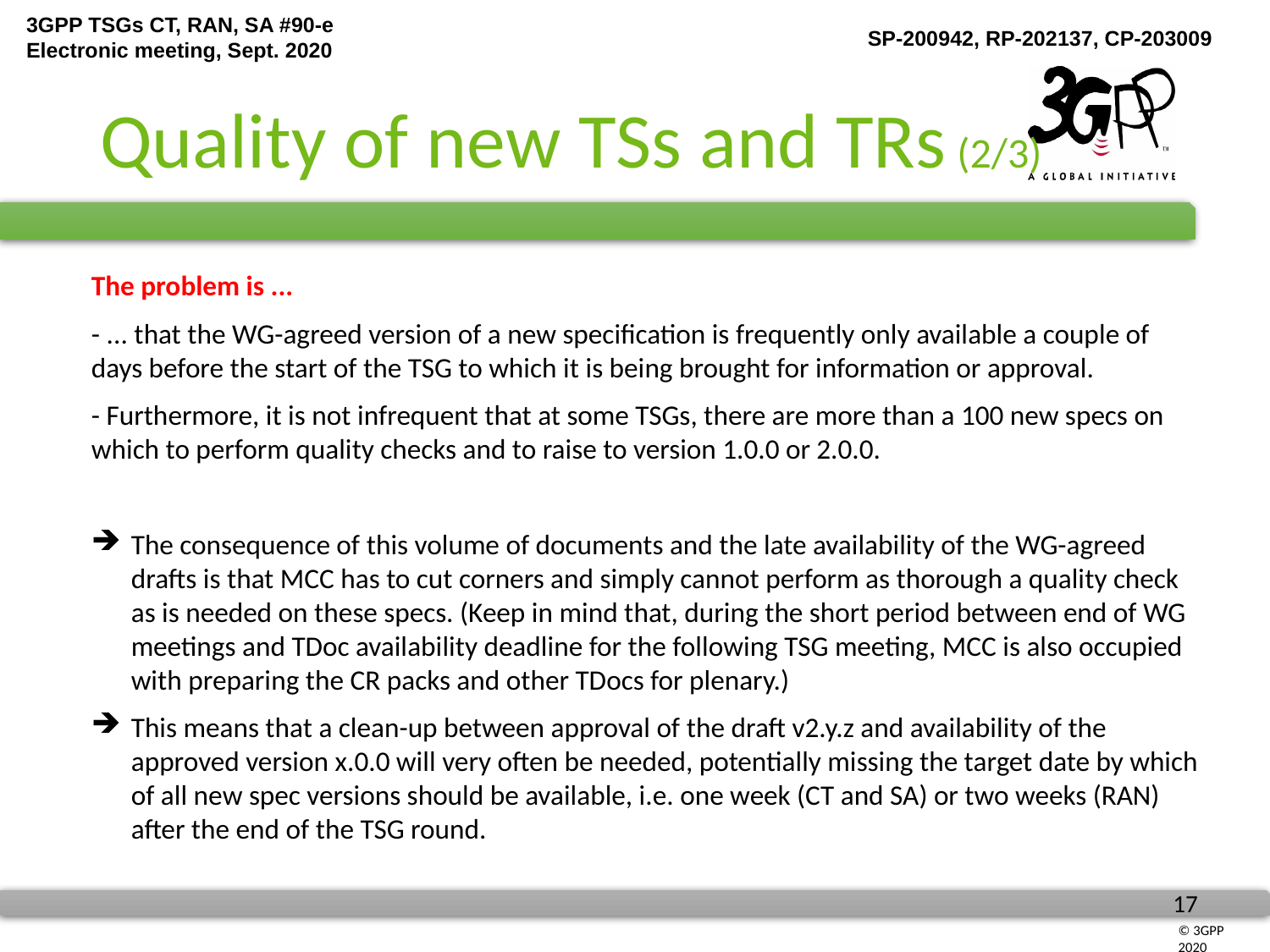

# Quality of new TSs and TRs (2/3)
The problem is ...
- ... that the WG-agreed version of a new specification is frequently only available a couple of days before the start of the TSG to which it is being brought for information or approval.
- Furthermore, it is not infrequent that at some TSGs, there are more than a 100 new specs on which to perform quality checks and to raise to version 1.0.0 or 2.0.0.

The consequence of this volume of documents and the late availability of the WG-agreed drafts is that MCC has to cut corners and simply cannot perform as thorough a quality check as is needed on these specs. (Keep in mind that, during the short period between end of WG meetings and TDoc availability deadline for the following TSG meeting, MCC is also occupied with preparing the CR packs and other TDocs for plenary.)
This means that a clean-up between approval of the draft v2.y.z and availability of the approved version x.0.0 will very often be needed, potentially missing the target date by which of all new spec versions should be available, i.e. one week (CT and SA) or two weeks (RAN) after the end of the TSG round.